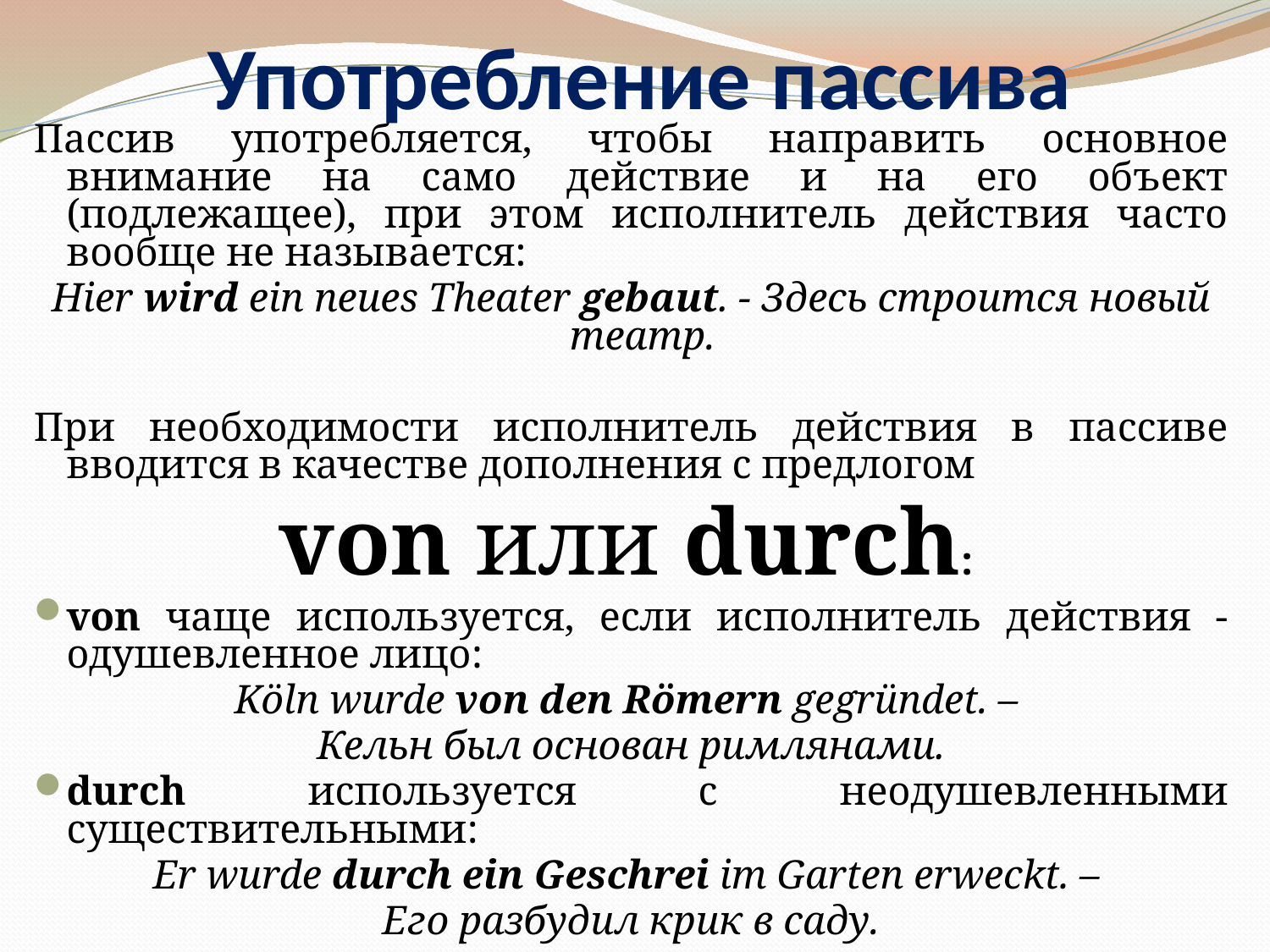

# Употребление пассива
Пассив употребляется, чтобы направить основное внимание на само действие и на его объект (подлежащее), при этом исполнитель действия часто вообще не называется:
Hier wird ein neues Theater gebaut. - Здесь строится новый театр.

При необходимости исполнитель действия в пассиве вводится в качестве дополнения с предлогом
von или durch:
von чаще используется, если исполнитель действия - одушевленное лицо:
Köln wurde von den Römern gegründet. –
Кельн был основан римлянами.
durch используется с неодушевленными существительными:
Er wurde durch ein Geschrei im Garten erweckt. –
Его разбудил крик в саду.